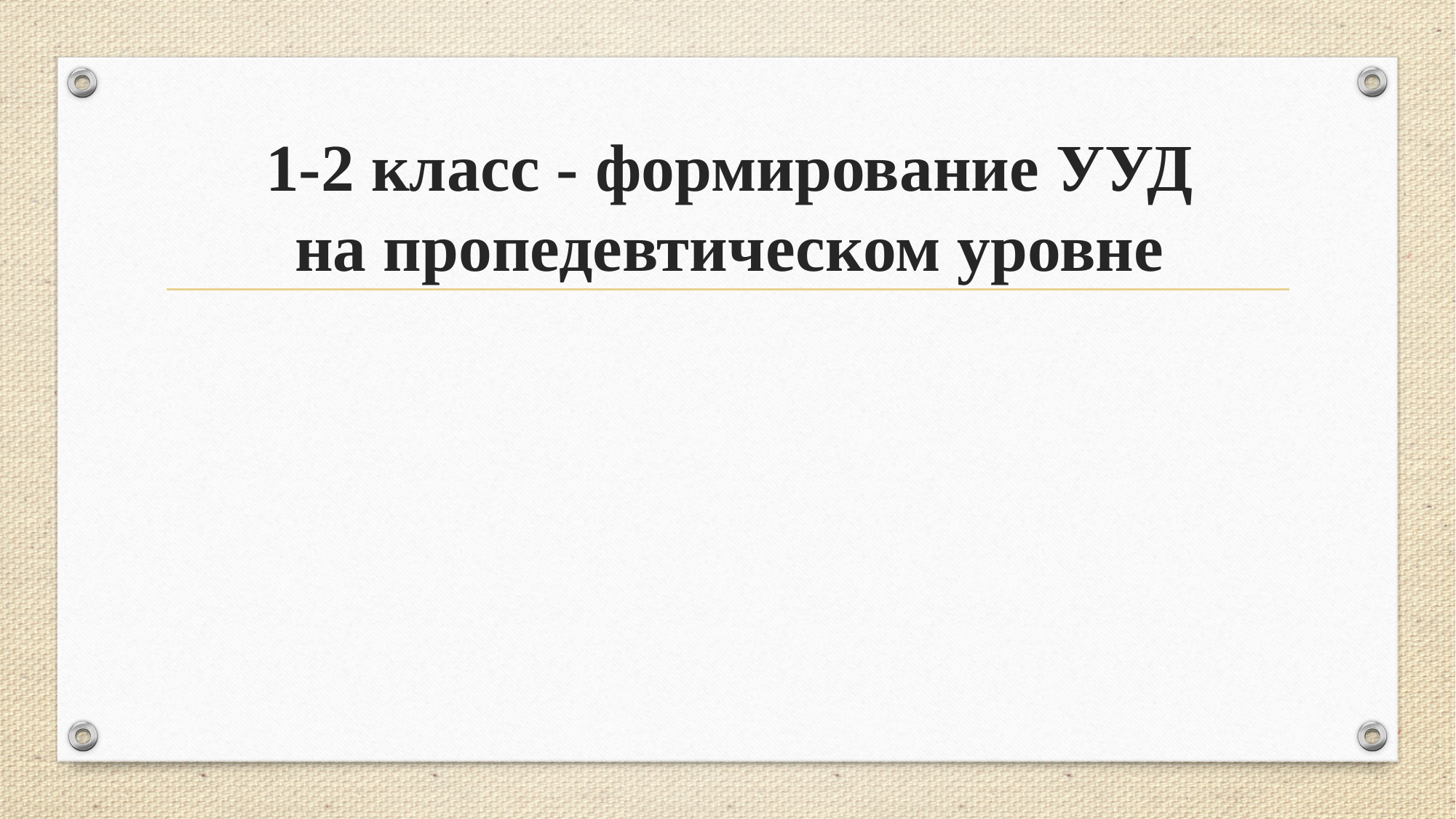

# 1-2 класс - формирование УУД на пропедевтическом уровне